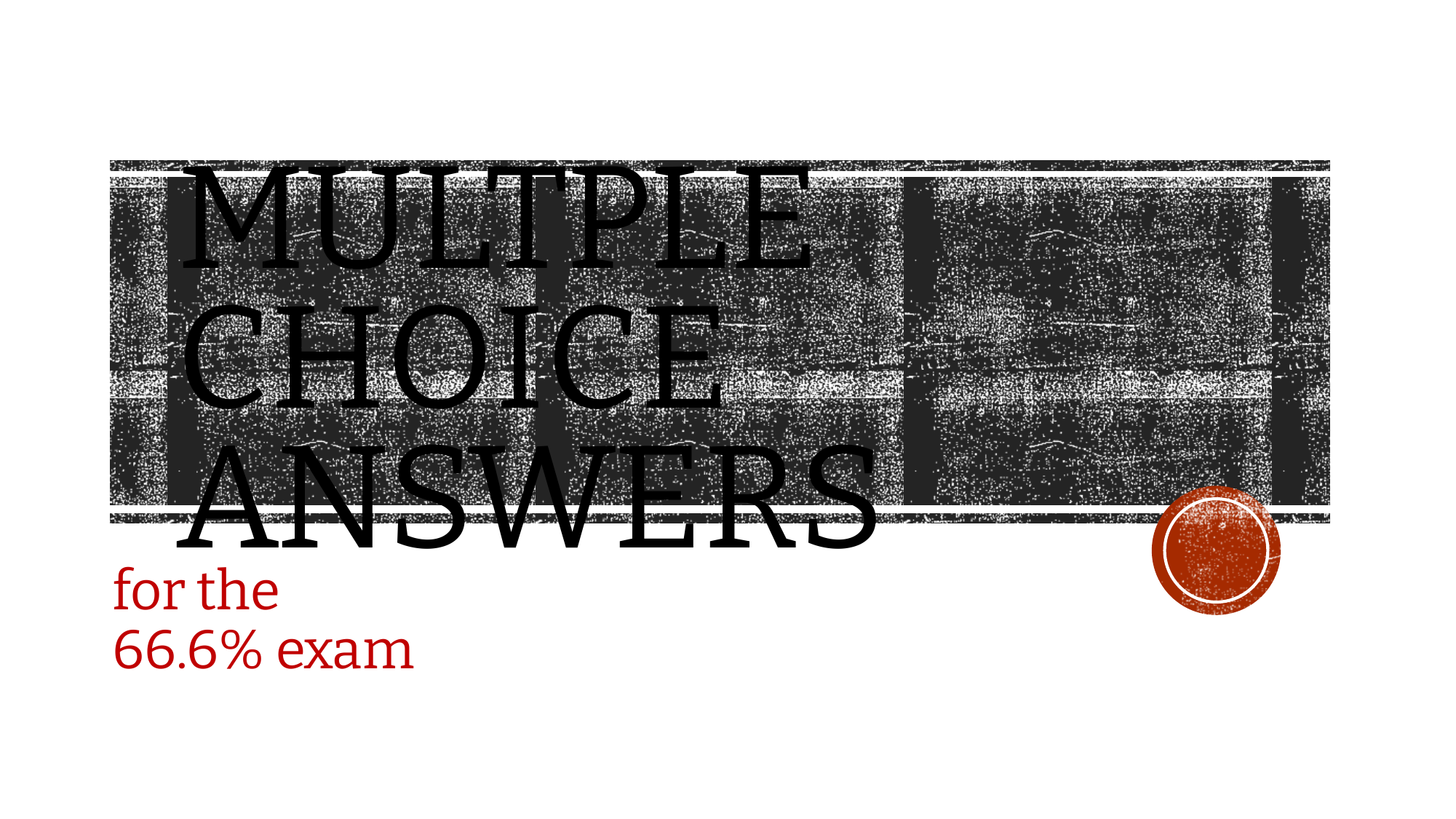

# Multple choice answers
for the
66.6% exam